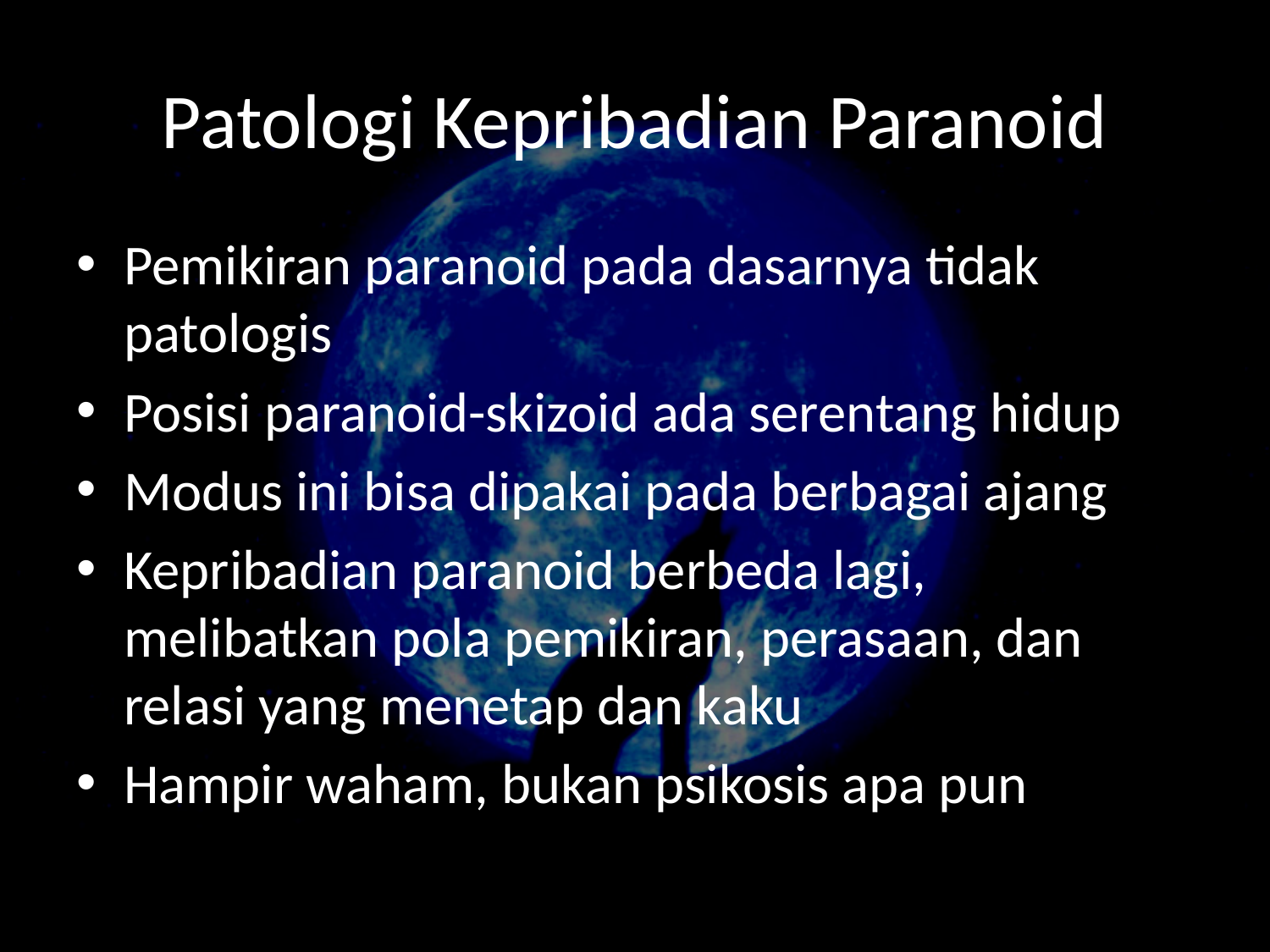

# Patologi Kepribadian Paranoid
Pemikiran paranoid pada dasarnya tidak patologis
Posisi paranoid-skizoid ada serentang hidup
Modus ini bisa dipakai pada berbagai ajang
Kepribadian paranoid berbeda lagi, melibatkan pola pemikiran, perasaan, dan relasi yang menetap dan kaku
Hampir waham, bukan psikosis apa pun